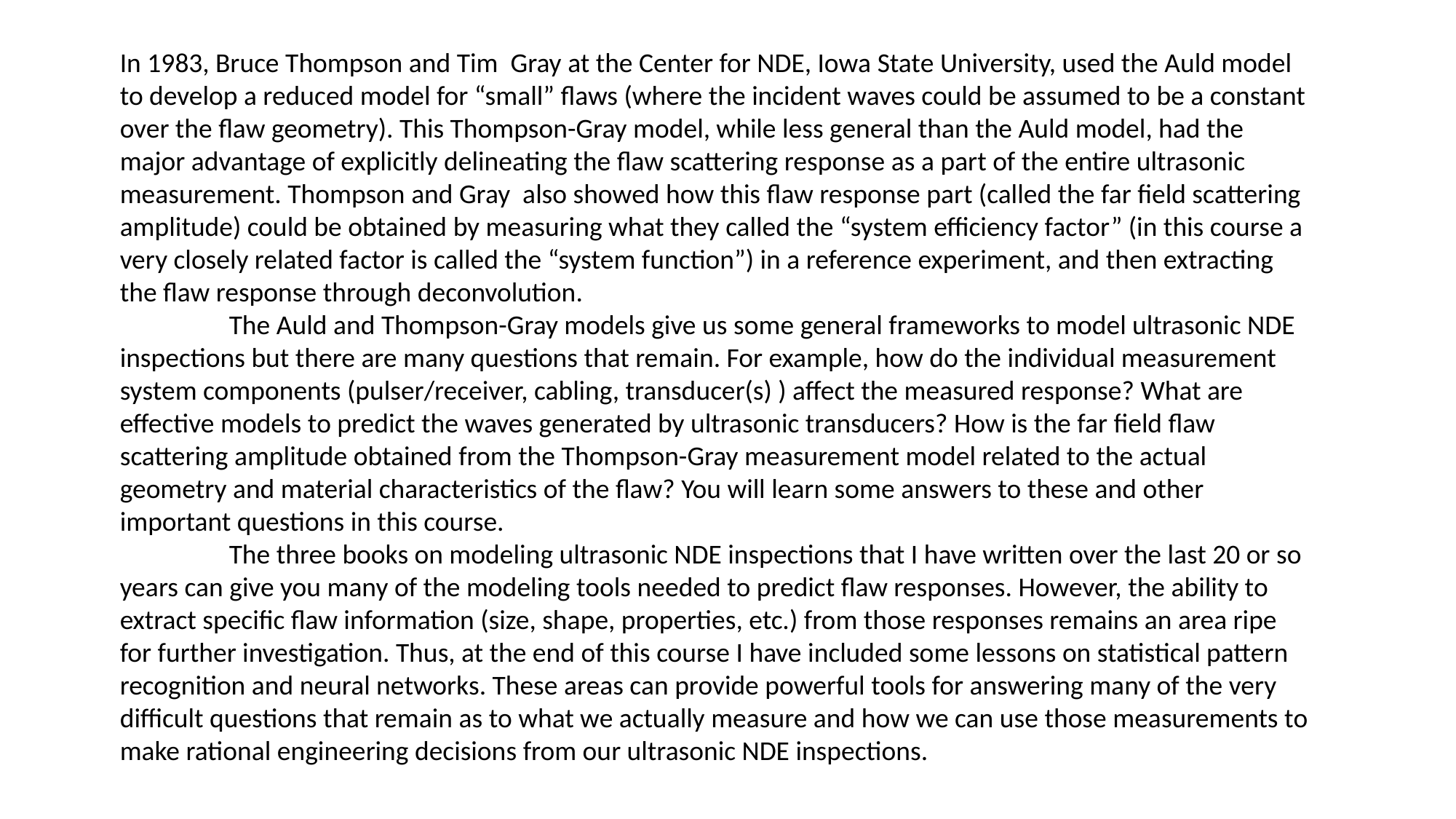

In 1983, Bruce Thompson and Tim  Gray at the Center for NDE, Iowa State University, used the Auld model to develop a reduced model for “small” flaws (where the incident waves could be assumed to be a constant over the flaw geometry). This Thompson-Gray model, while less general than the Auld model, had the major advantage of explicitly delineating the flaw scattering response as a part of the entire ultrasonic measurement. Thompson and Gray  also showed how this flaw response part (called the far field scattering amplitude) could be obtained by measuring what they called the “system efficiency factor” (in this course a very closely related factor is called the “system function”) in a reference experiment, and then extracting the flaw response through deconvolution.
	The Auld and Thompson-Gray models give us some general frameworks to model ultrasonic NDE inspections but there are many questions that remain. For example, how do the individual measurement system components (pulser/receiver, cabling, transducer(s) ) affect the measured response? What are effective models to predict the waves generated by ultrasonic transducers? How is the far field flaw scattering amplitude obtained from the Thompson-Gray measurement model related to the actual geometry and material characteristics of the flaw? You will learn some answers to these and other important questions in this course.
	The three books on modeling ultrasonic NDE inspections that I have written over the last 20 or so years can give you many of the modeling tools needed to predict flaw responses. However, the ability to extract specific flaw information (size, shape, properties, etc.) from those responses remains an area ripe for further investigation. Thus, at the end of this course I have included some lessons on statistical pattern recognition and neural networks. These areas can provide powerful tools for answering many of the very difficult questions that remain as to what we actually measure and how we can use those measurements to make rational engineering decisions from our ultrasonic NDE inspections.